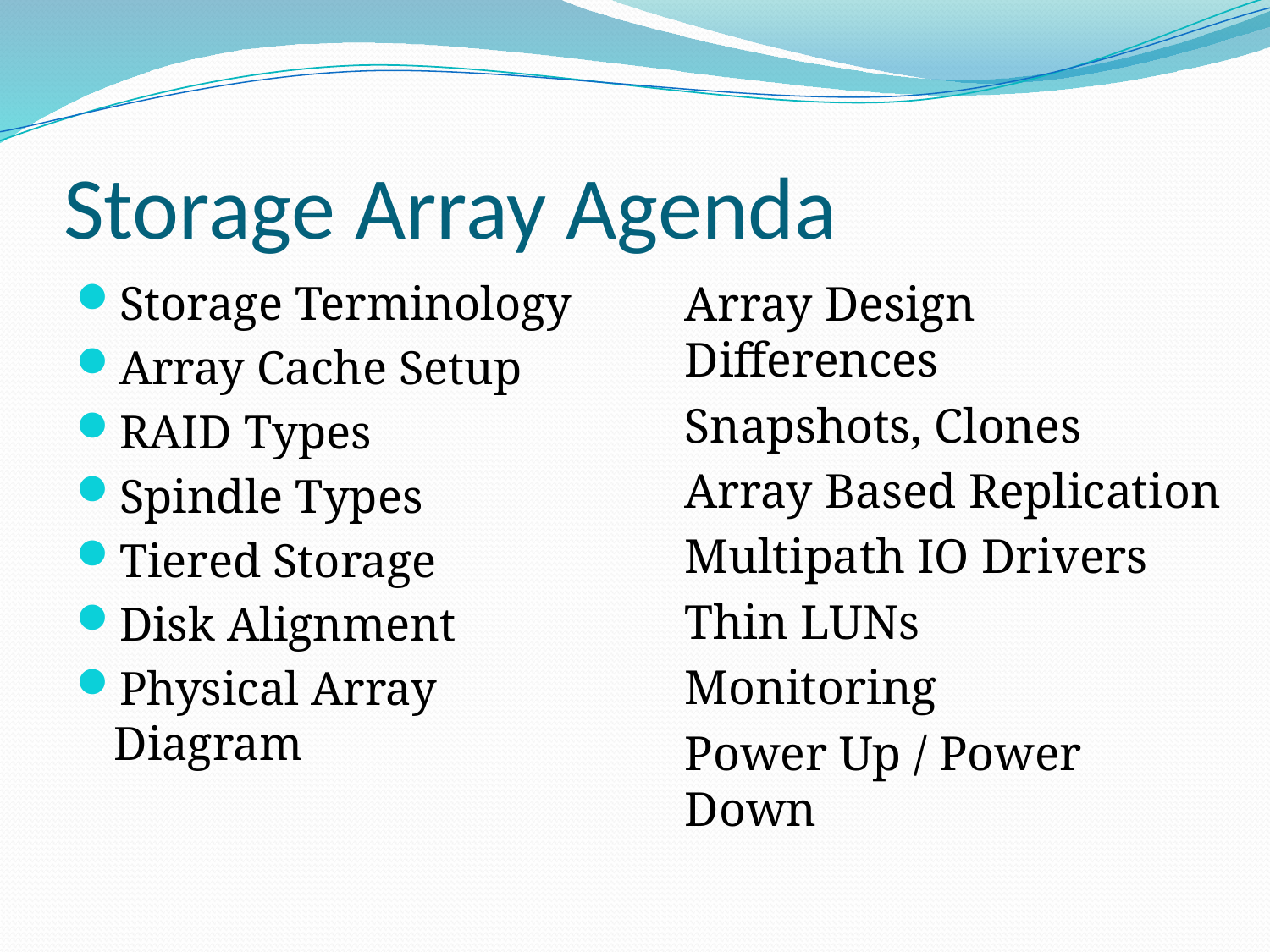

# Storage Array Agenda
Array Design Differences
Snapshots, Clones
Array Based Replication
Multipath IO Drivers
Thin LUNs
Monitoring
Power Up / Power Down
Storage Terminology
Array Cache Setup
RAID Types
Spindle Types
Tiered Storage
Disk Alignment
Physical Array Diagram